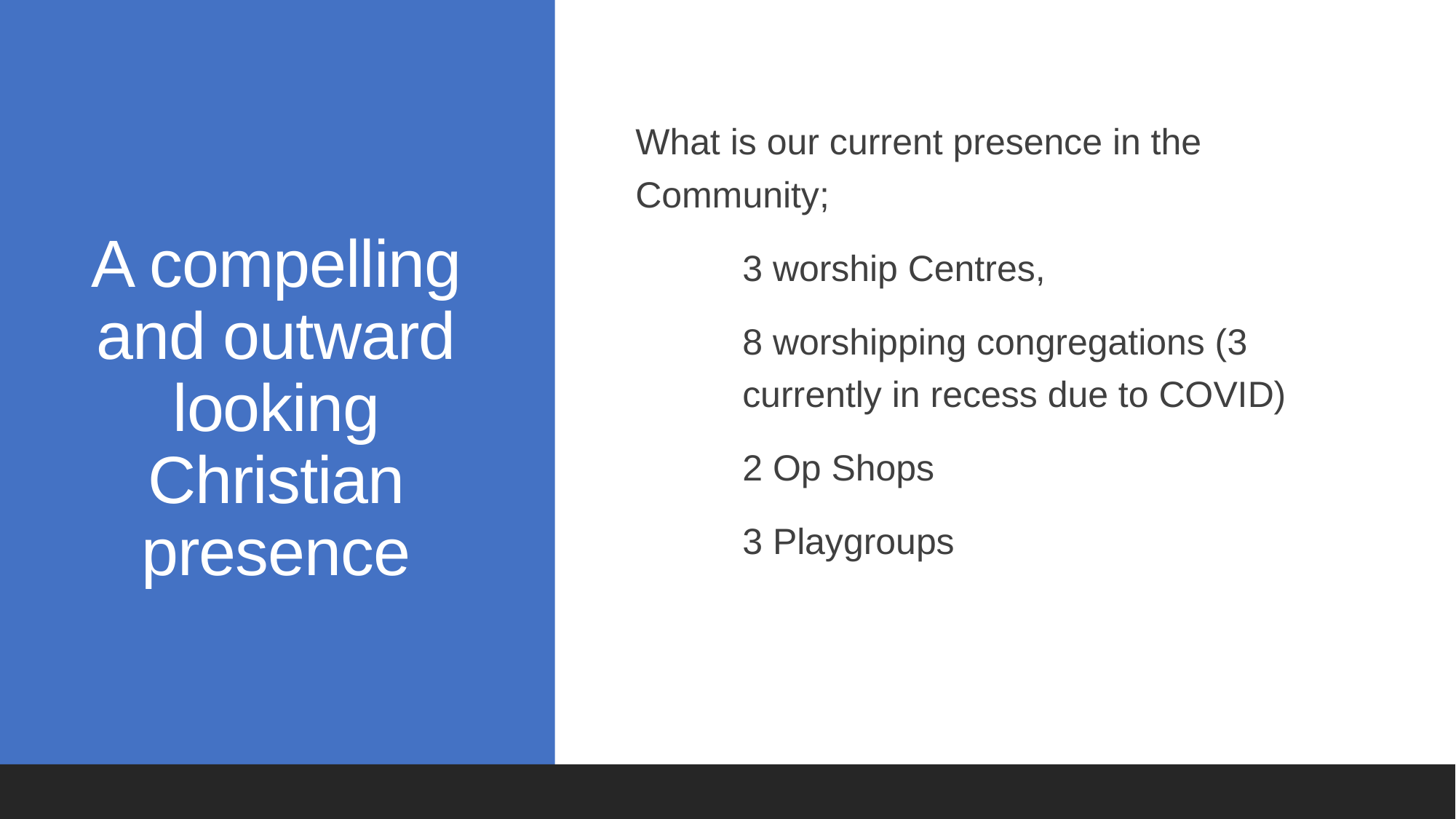

# A compelling and outward looking Christian presence
What is our current presence in the Community;
3 worship Centres,
8 worshipping congregations (3 currently in recess due to COVID)
2 Op Shops
3 Playgroups